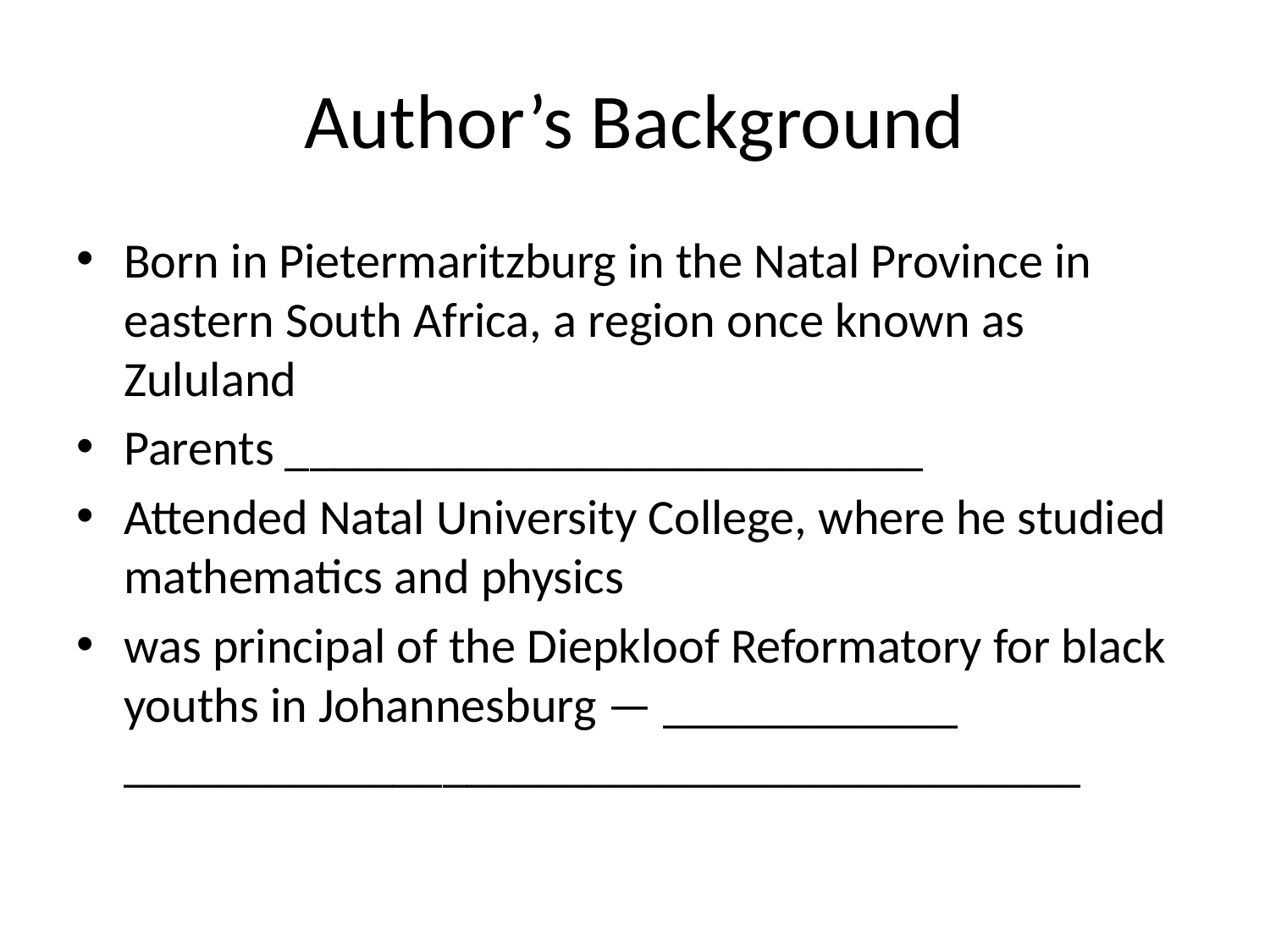

# Author’s Background
Born in Pietermaritzburg in the Natal Province in eastern South Africa, a region once known as Zululand
Parents __________________________
Attended Natal University College, where he studied mathematics and physics
was principal of the Diepkloof Reformatory for black youths in Johannesburg — ____________ _______________________________________